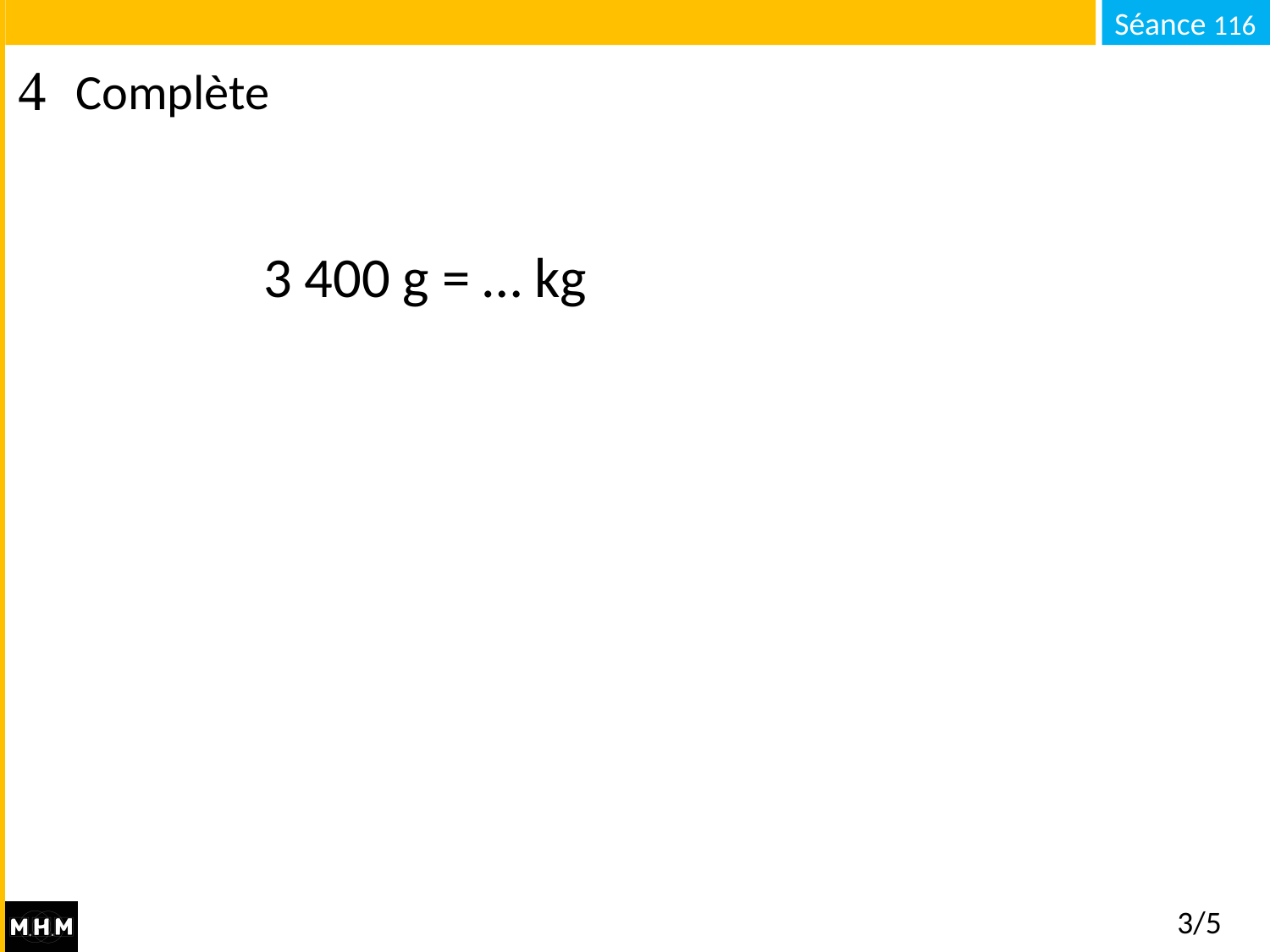

# Complète
3 400 g = … kg
3/5